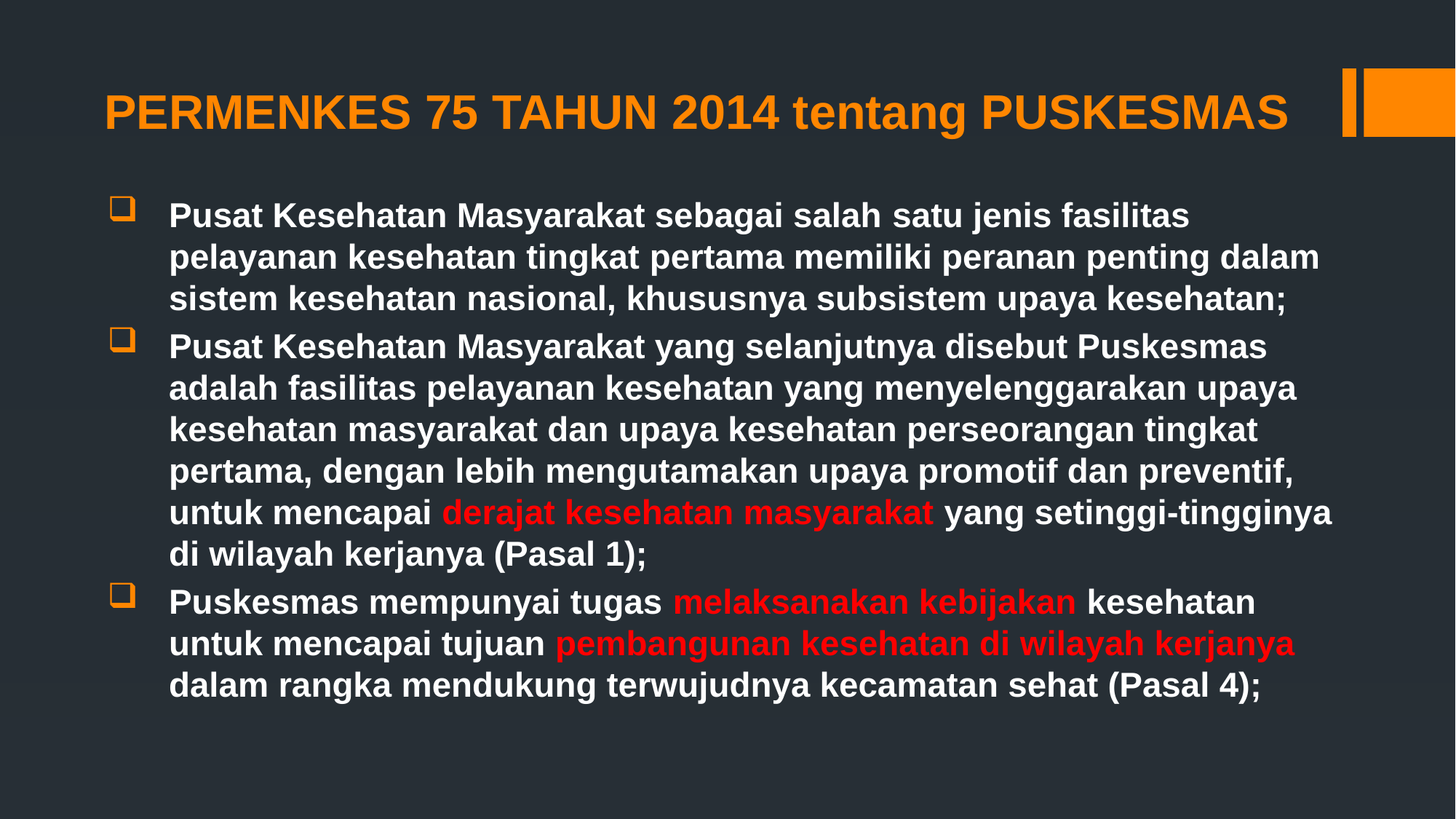

# PERMENKES 75 TAHUN 2014 tentang PUSKESMAS
Pusat Kesehatan Masyarakat sebagai salah satu jenis fasilitas pelayanan kesehatan tingkat pertama memiliki peranan penting dalam sistem kesehatan nasional, khususnya subsistem upaya kesehatan;
Pusat Kesehatan Masyarakat yang selanjutnya disebut Puskesmas adalah fasilitas pelayanan kesehatan yang menyelenggarakan upaya kesehatan masyarakat dan upaya kesehatan perseorangan tingkat pertama, dengan lebih mengutamakan upaya promotif dan preventif, untuk mencapai derajat kesehatan masyarakat yang setinggi-tingginya di wilayah kerjanya (Pasal 1);
Puskesmas mempunyai tugas melaksanakan kebijakan kesehatan untuk mencapai tujuan pembangunan kesehatan di wilayah kerjanya dalam rangka mendukung terwujudnya kecamatan sehat (Pasal 4);